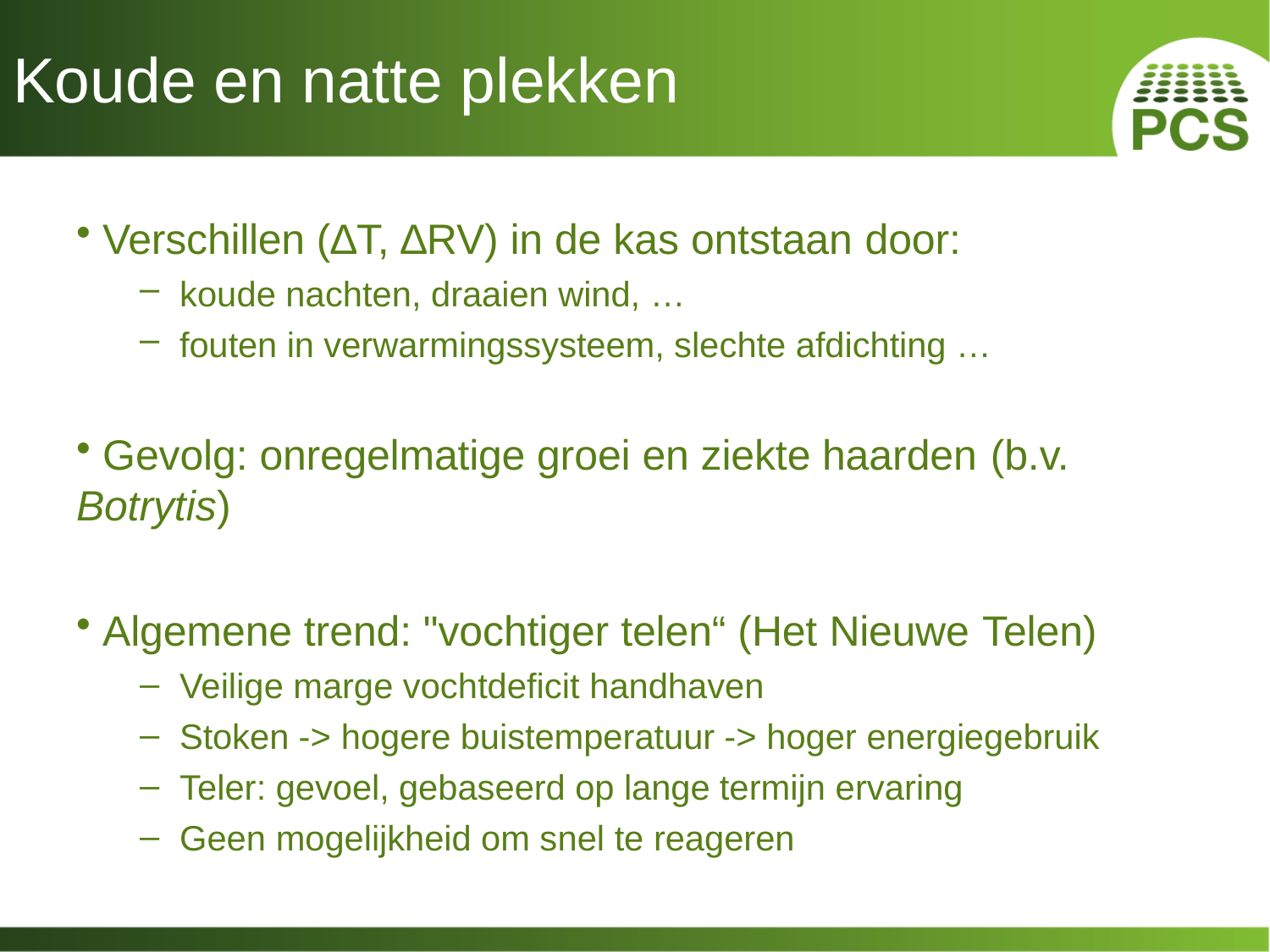

# Koude en natte plekken
Verschillen (∆T, ∆RV) in de kas ontstaan door:
koude nachten, draaien wind, …
fouten in verwarmingssysteem, slechte afdichting …

Gevolg: onregelmatige groei en ziekte haarden (b.v.
Botrytis)

Algemene trend: "vochtiger telen“ (Het Nieuwe Telen)
Veilige marge vochtdeficit handhaven
Stoken -> hogere buistemperatuur -> hoger energiegebruik
Teler: gevoel, gebaseerd op lange termijn ervaring
Geen mogelijkheid om snel te reageren